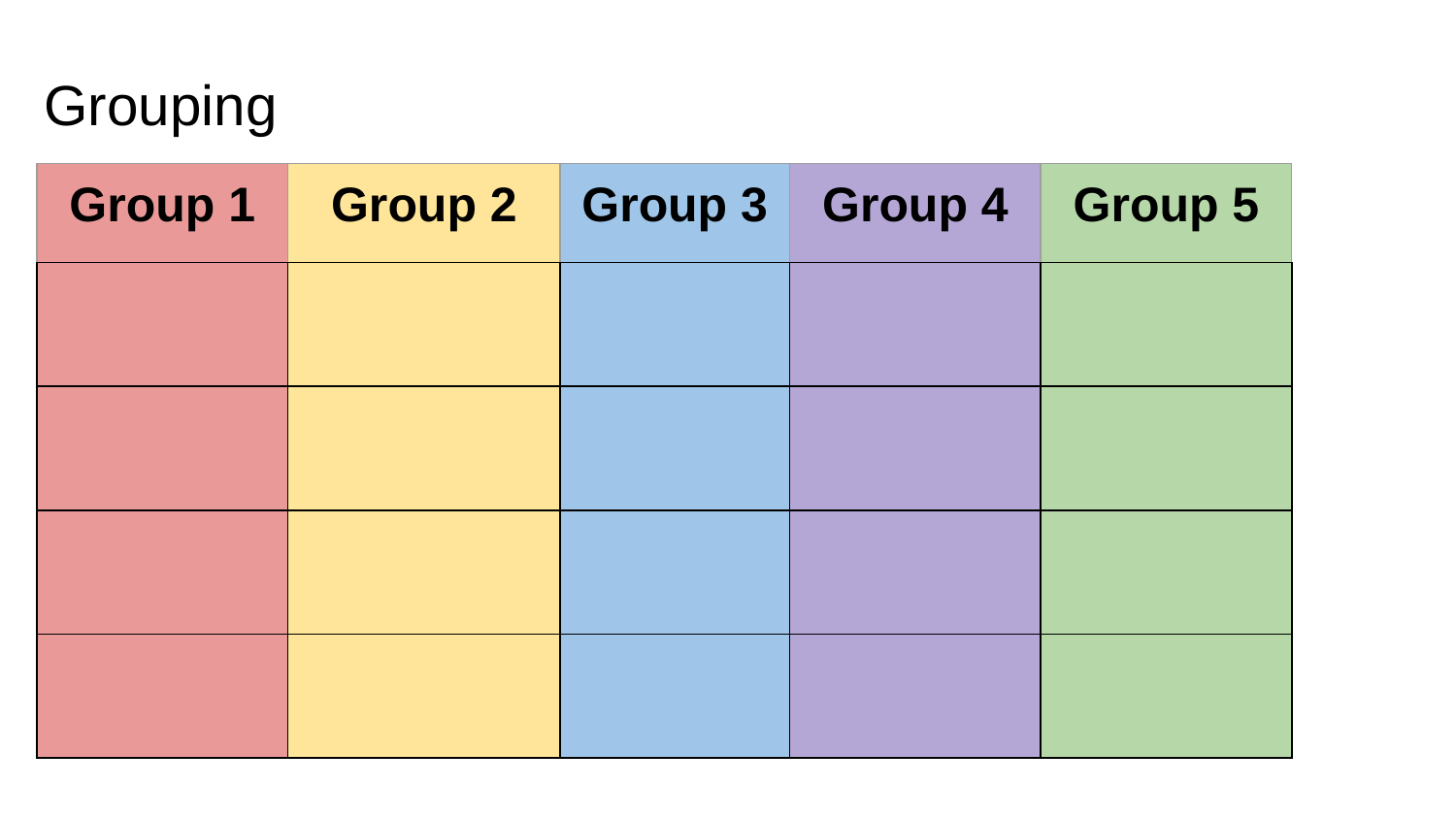

# Grouping
| Group 1 | Group 2 | Group 3 | Group 4 | Group 5 |
| --- | --- | --- | --- | --- |
|  |  |  |  |  |
|  |  |  |  |  |
|  |  |  |  |  |
|  |  |  |  |  |